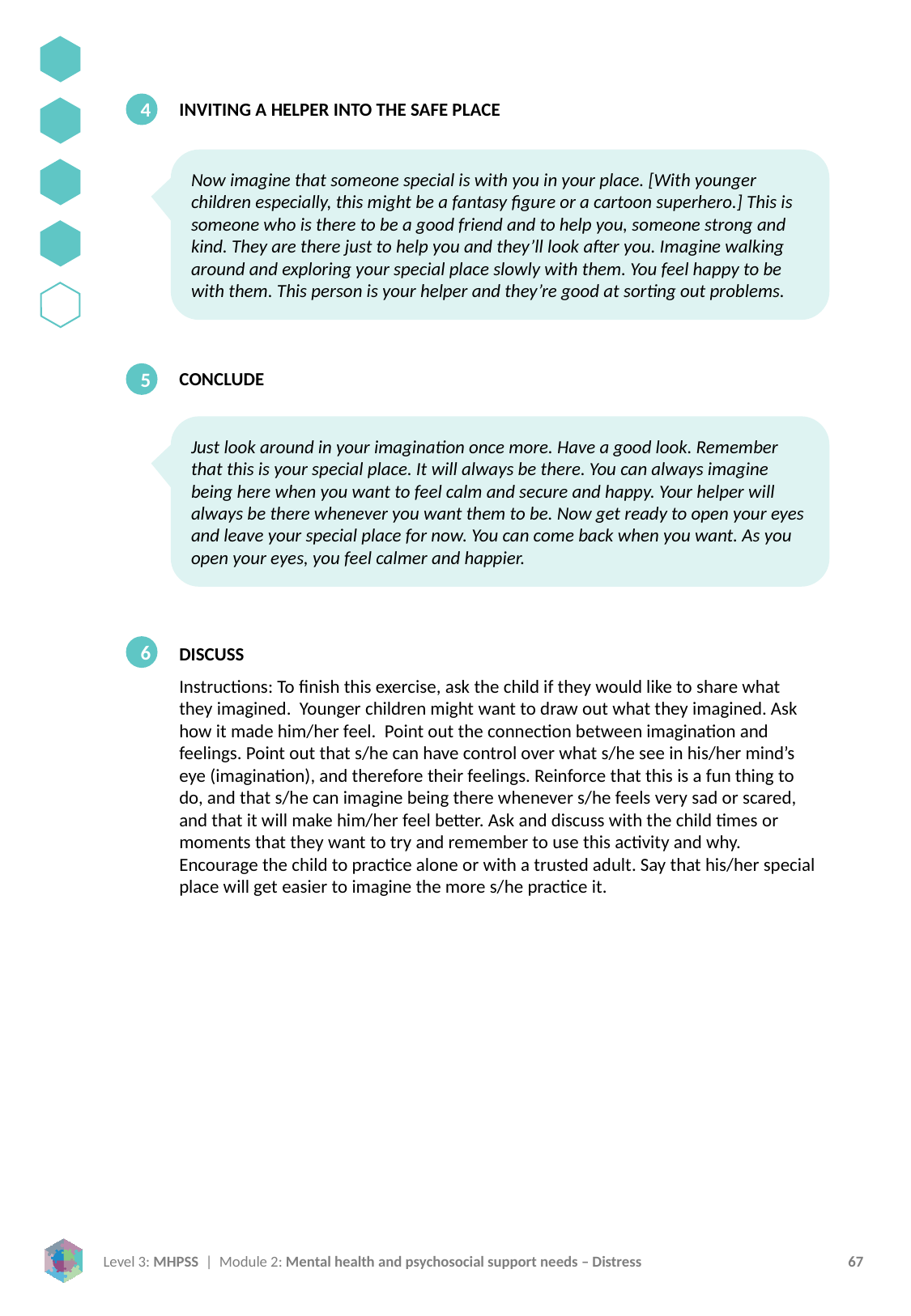

INVITING A HELPER INTO THE SAFE PLACE
4

Now imagine that someone special is with you in your place. [With younger children especially, this might be a fantasy figure or a cartoon superhero.] This is someone who is there to be a good friend and to help you, someone strong and kind. They are there just to help you and they’ll look after you. Imagine walking around and exploring your special place slowly with them. You feel happy to be with them. This person is your helper and they’re good at sorting out problems.

CONCLUDE
5
Just look around in your imagination once more. Have a good look. Remember that this is your special place. It will always be there. You can always imagine being here when you want to feel calm and secure and happy. Your helper will always be there whenever you want them to be. Now get ready to open your eyes and leave your special place for now. You can come back when you want. As you open your eyes, you feel calmer and happier.
6
DISCUSS
Instructions: To finish this exercise, ask the child if they would like to share what they imagined.  Younger children might want to draw out what they imagined. Ask how it made him/her feel.  Point out the connection between imagination and feelings. Point out that s/he can have control over what s/he see in his/her mind’s eye (imagination), and therefore their feelings. Reinforce that this is a fun thing to do, and that s/he can imagine being there whenever s/he feels very sad or scared, and that it will make him/her feel better. Ask and discuss with the child times or moments that they want to try and remember to use this activity and why. Encourage the child to practice alone or with a trusted adult. Say that his/her special place will get easier to imagine the more s/he practice it.